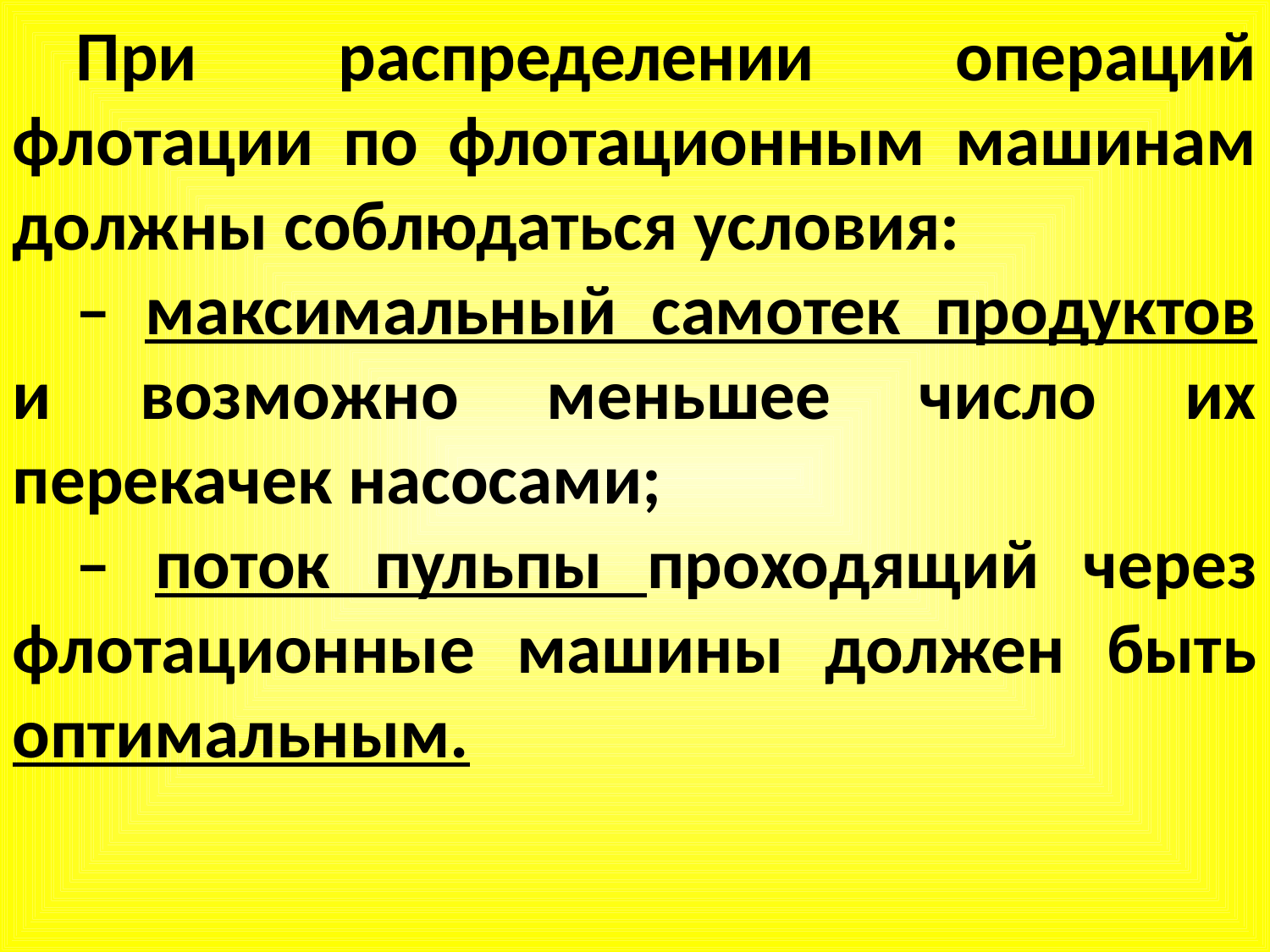

При распределении операций флотации по флотационным машинам должны соблюдаться условия:
– максимальный самотек продуктов и возможно меньшее число их перекачек насосами;
– поток пульпы проходящий через флотационные машины должен быть оптимальным.